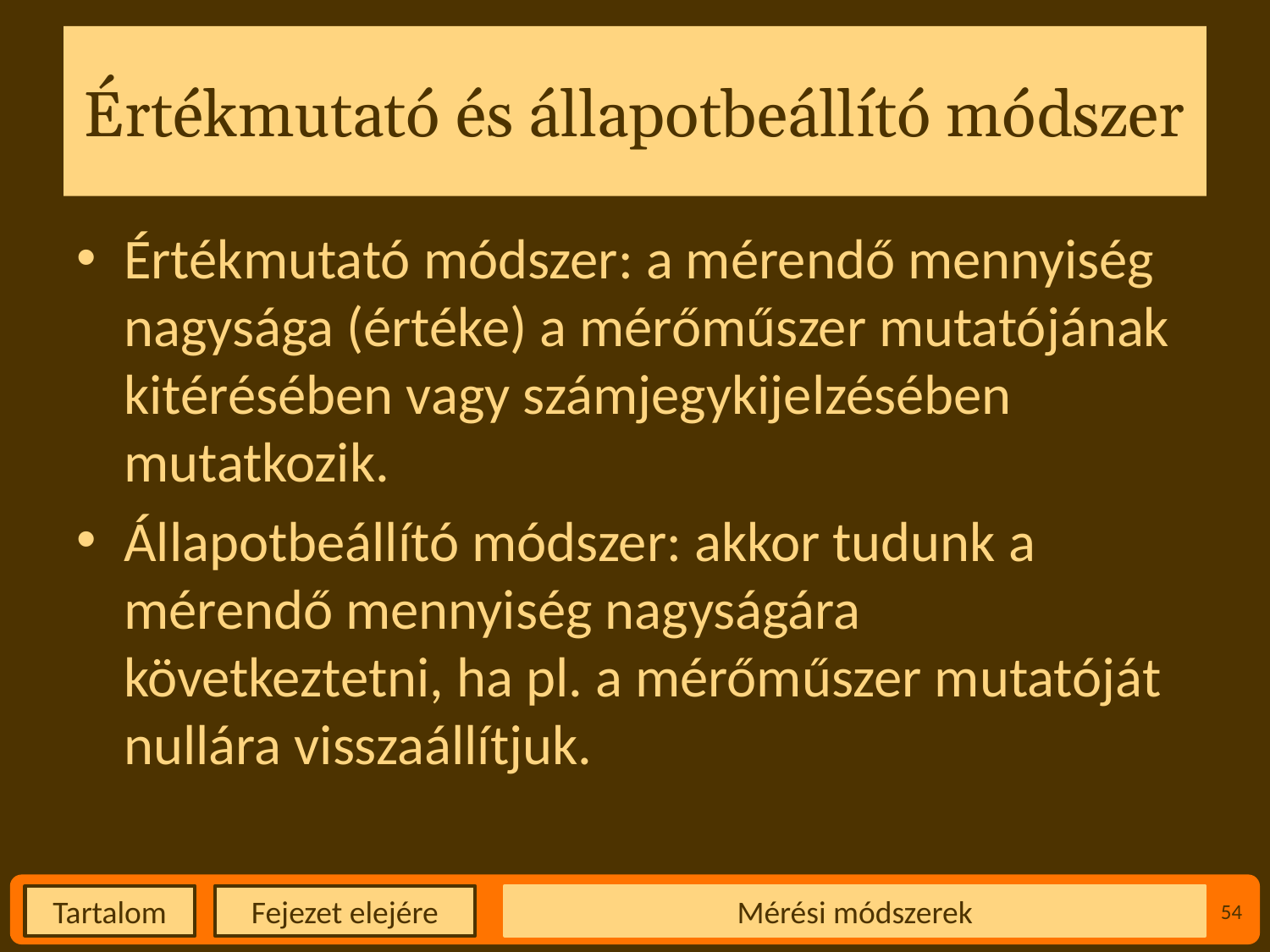

# Értékmutató és állapotbeállító módszer
Értékmutató módszer: a mérendő mennyiség nagysága (értéke) a mérőműszer mutatójának kitérésében vagy számjegykijelzésében mutatkozik.
Állapotbeállító módszer: akkor tudunk a mérendő mennyiség nagyságára következtetni, ha pl. a mérőműszer mutatóját nullára visszaállítjuk.
Mérési módszerek
54
Fejezet elejére